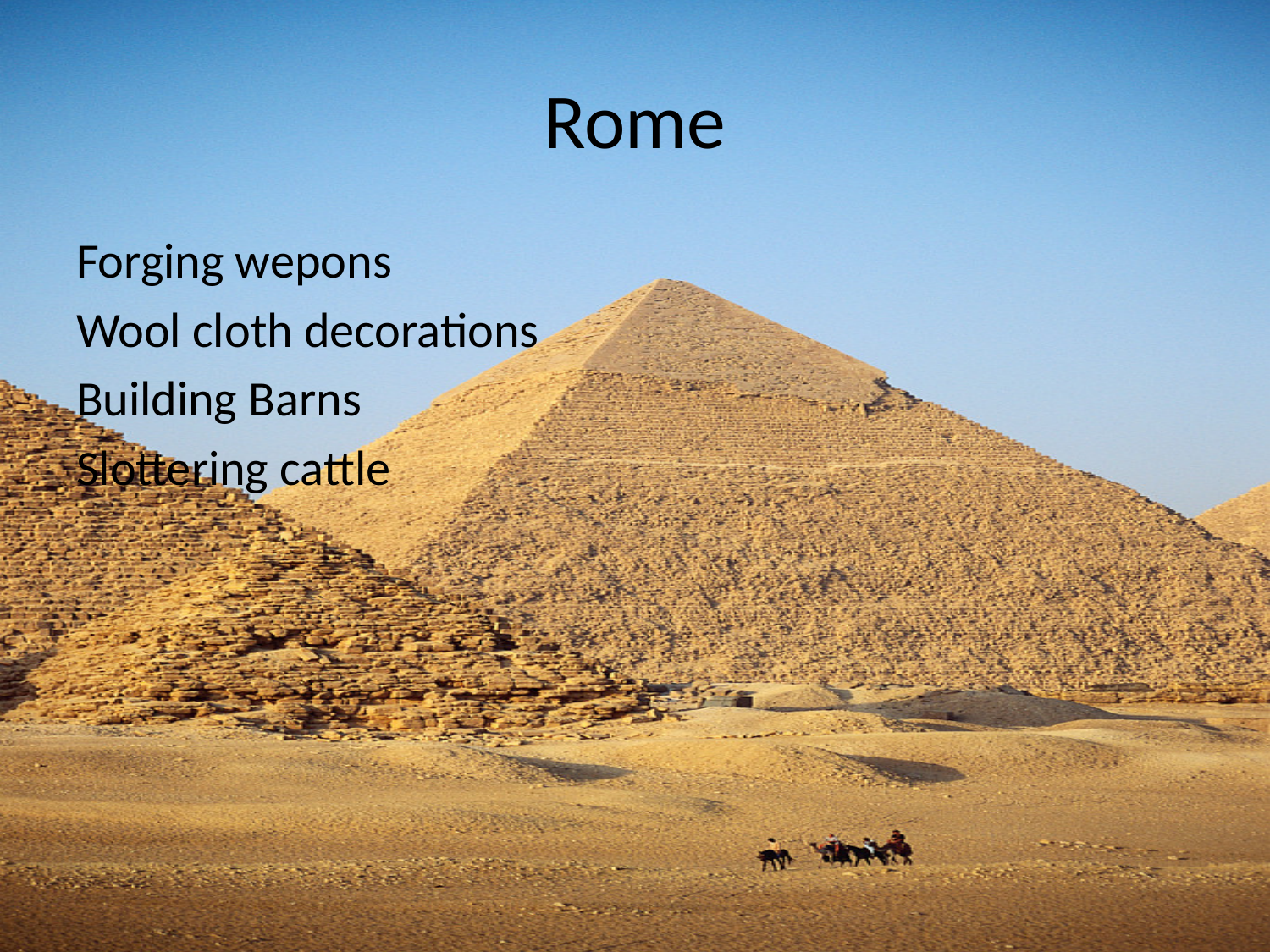

# Rome
Forging wepons
Wool cloth decorations
Building Barns
Slottering cattle